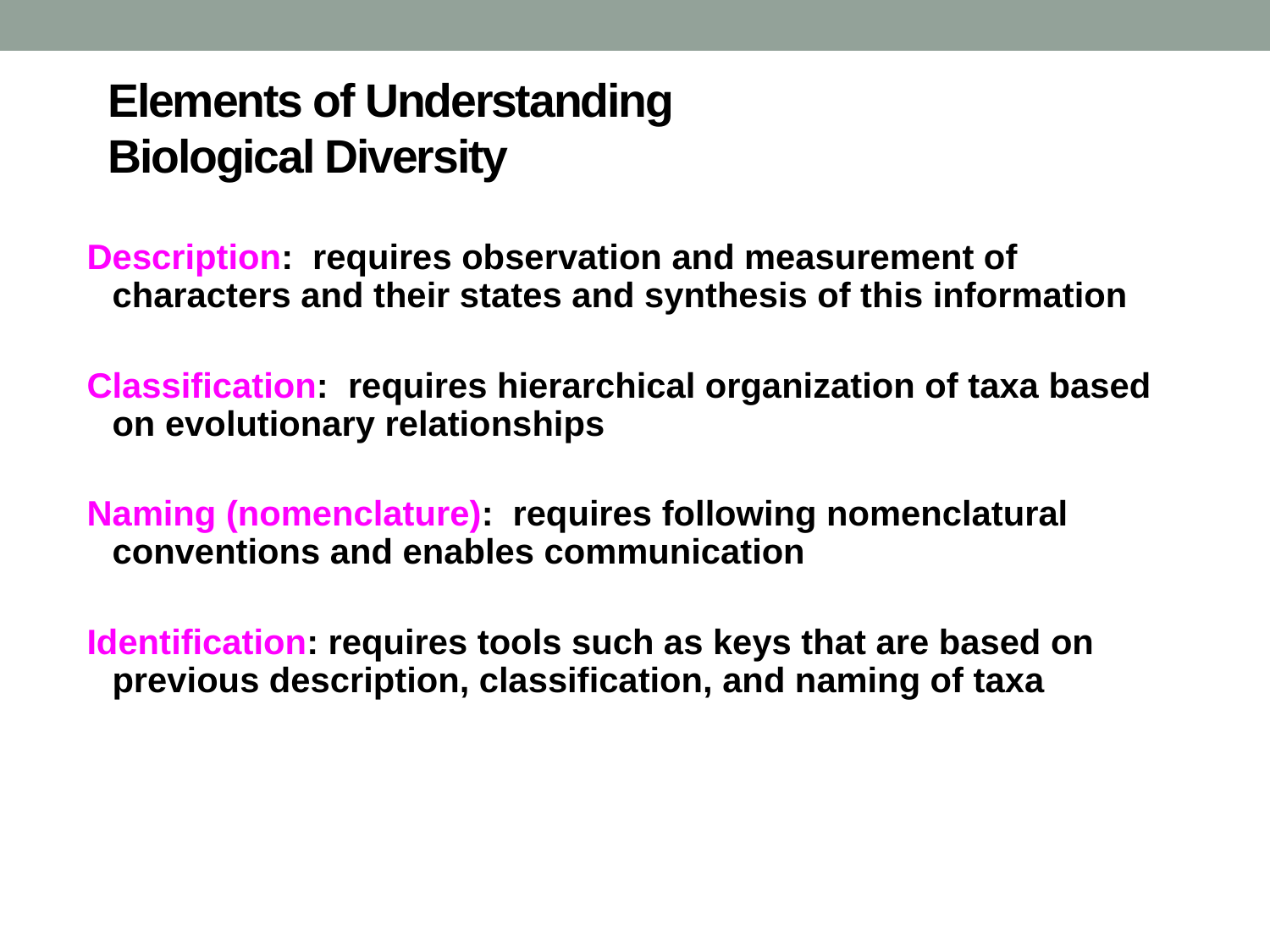

# Elements of Understanding Biological Diversity
Description:  requires observation and measurement of characters and their states and synthesis of this information

Classification:  requires hierarchical organization of taxa based on evolutionary relationships

Naming (nomenclature):  requires following nomenclatural conventions and enables communication

Identification: requires tools such as keys that are based on previous description, classification, and naming of taxa